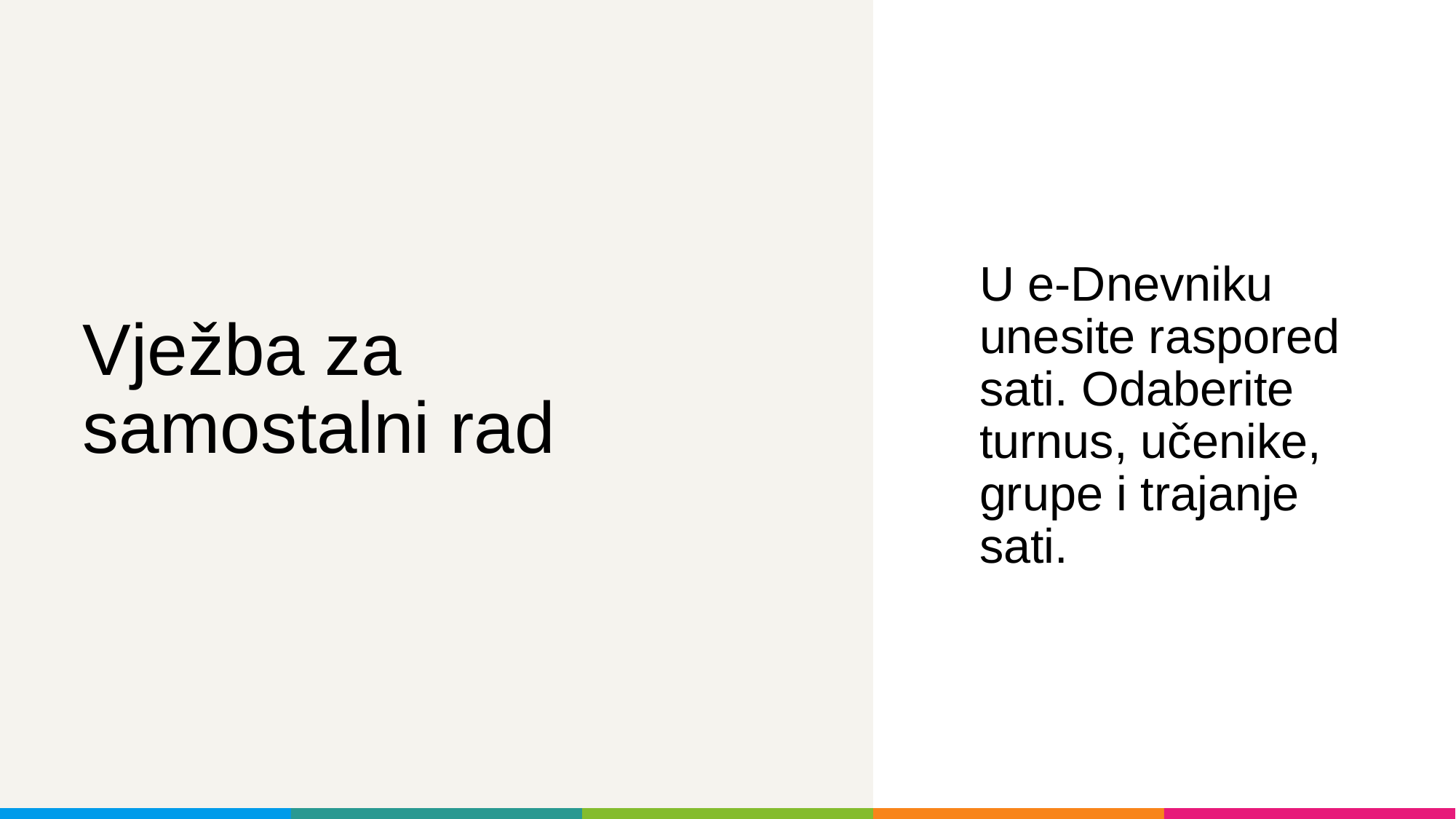

U e-Dnevniku unesite raspored sati. Odaberite turnus, učenike, grupe i trajanje sati.
# Vježba za samostalni rad